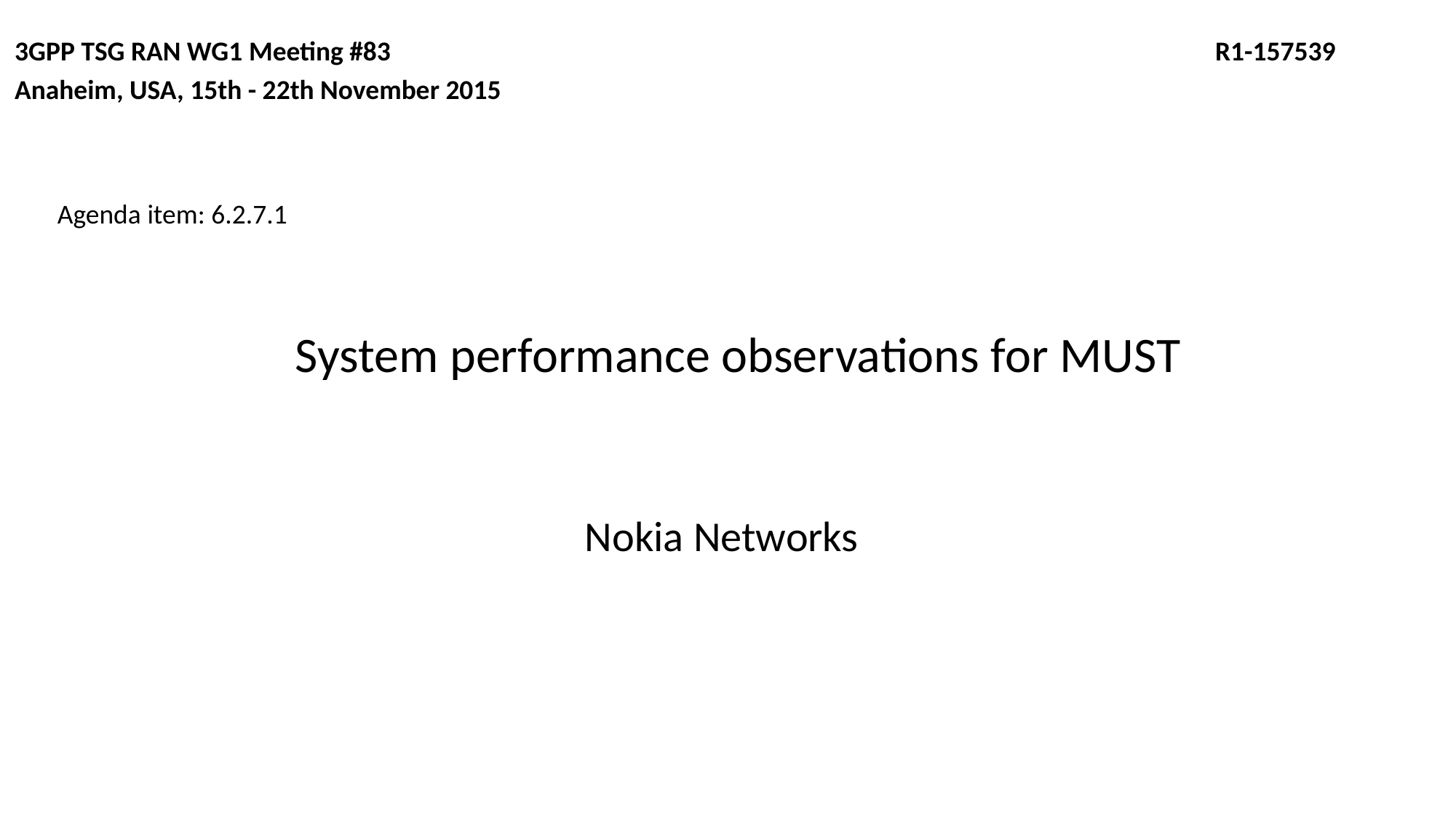

3GPP TSG RAN WG1 Meeting #83	                                               	                             			R1-157539
Anaheim, USA, 15th - 22th November 2015
Agenda item: 6.2.7.1
# System performance observations for MUST
Nokia Networks